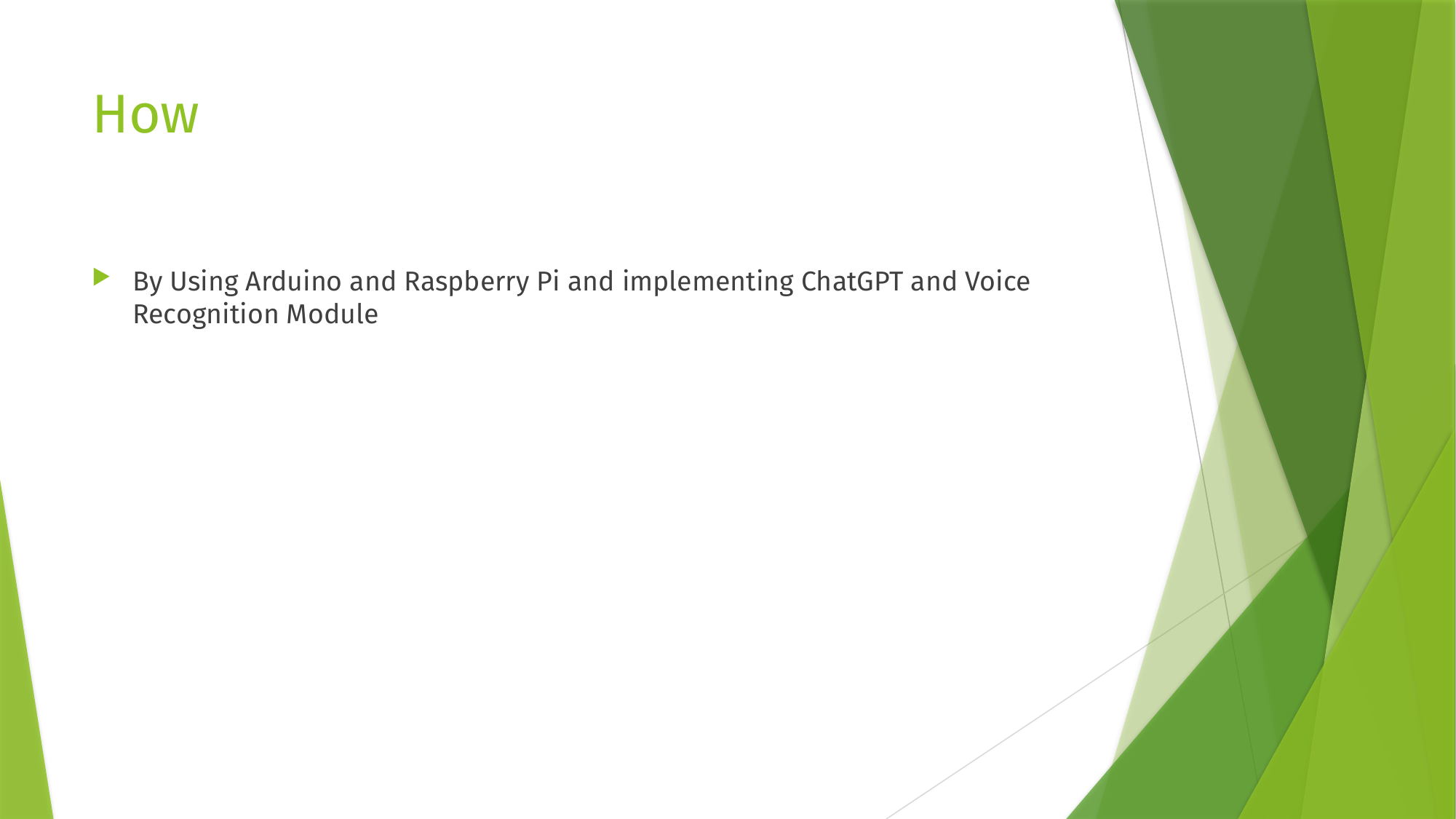

# How
By Using Arduino and Raspberry Pi and implementing ChatGPT and Voice Recognition Module